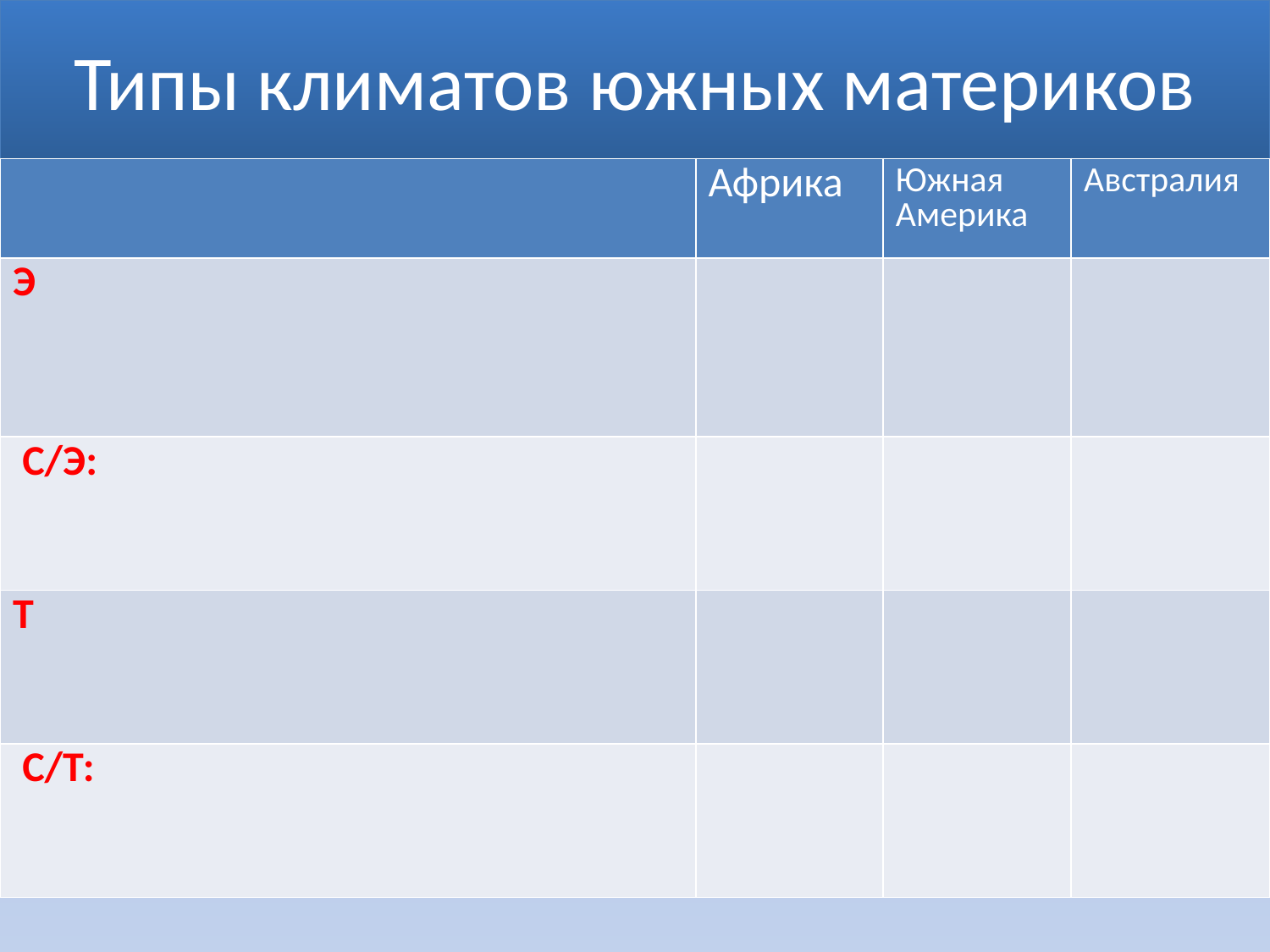

# Типы климатов южных материков
|  | Африка | Южная Америка | Австралия |
| --- | --- | --- | --- |
| Э |  |  |  |
| С/Э: |  |  |  |
| Т |  |  |  |
| С/Т: |  |  |  |